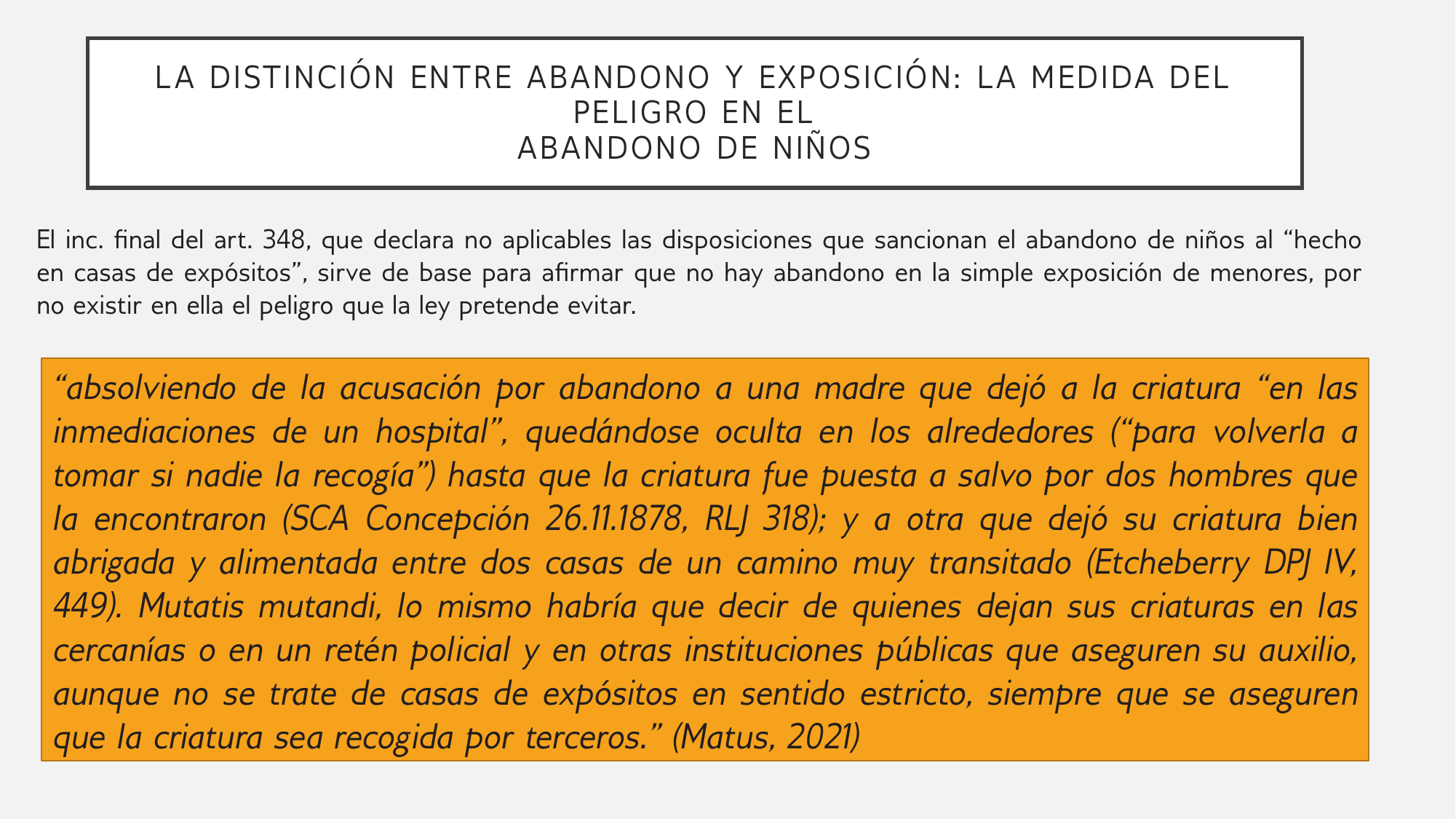

# La distinción entre abandono y exposición: la medida del peligro en el abandono de niños
El inc. final del art. 348, que declara no aplicables las disposiciones que sancionan el abandono de niños al “hecho en casas de expósitos”, sirve de base para afirmar que no hay abandono en la simple exposición de menores, por no existir en ella el peligro que la ley pretende evitar.
“absolviendo de la acusación por abandono a una madre que dejó a la criatura “en las inmediaciones de un hospital”, quedándose oculta en los alrededores (“para volverla a tomar si nadie la recogía”) hasta que la criatura fue puesta a salvo por dos hombres que la encontraron (SCA Concepción 26.11.1878, RLJ 318); y a otra que dejó su criatura bien abrigada y alimentada entre dos casas de un camino muy transitado (Etcheberry DPJ IV, 449). Mutatis mutandi, lo mismo habría que decir de quienes dejan sus criaturas en las cercanías o en un retén policial y en otras instituciones públicas que aseguren su auxilio, aunque no se trate de casas de expósitos en sentido estricto, siempre que se aseguren que la criatura sea recogida por terceros.” (Matus, 2021)